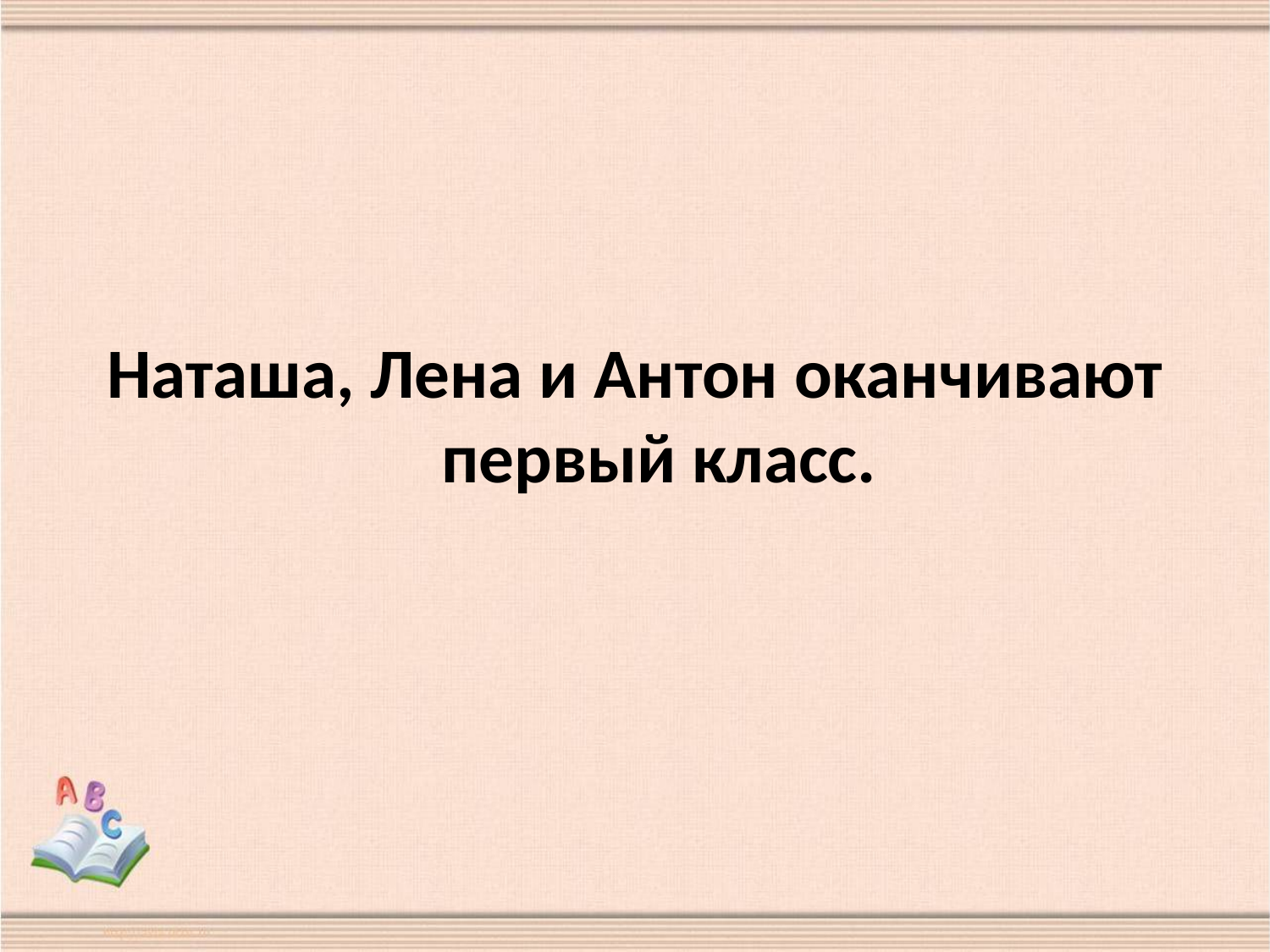

#

Наташа, Лена и Антон оканчивают первый класс.